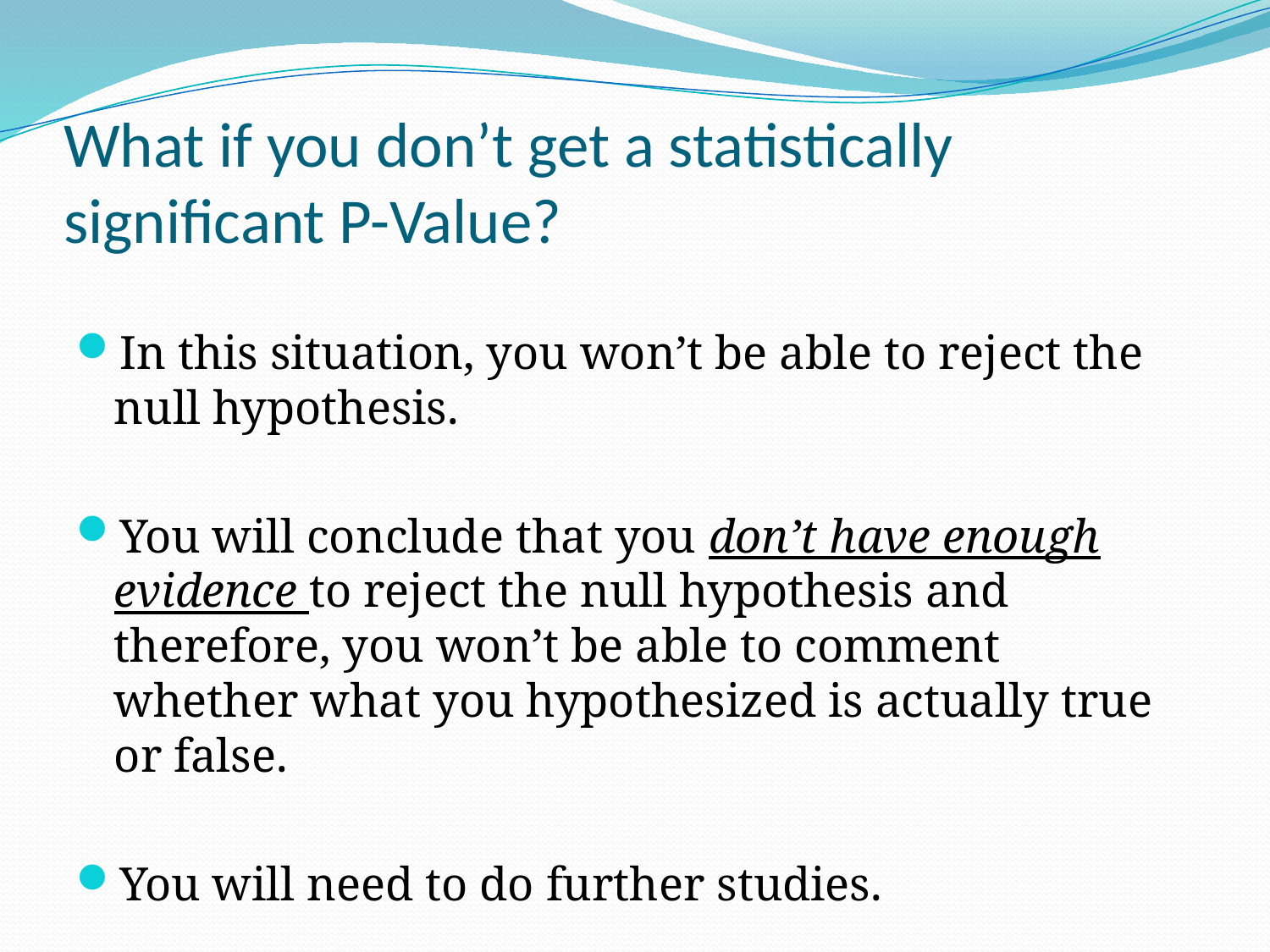

# What if you don’t get a statistically significant P-Value?
In this situation, you won’t be able to reject the null hypothesis.

You will conclude that you don’t have enough evidence to reject the null hypothesis and therefore, you won’t be able to comment whether what you hypothesized is actually true or false.

You will need to do further studies.